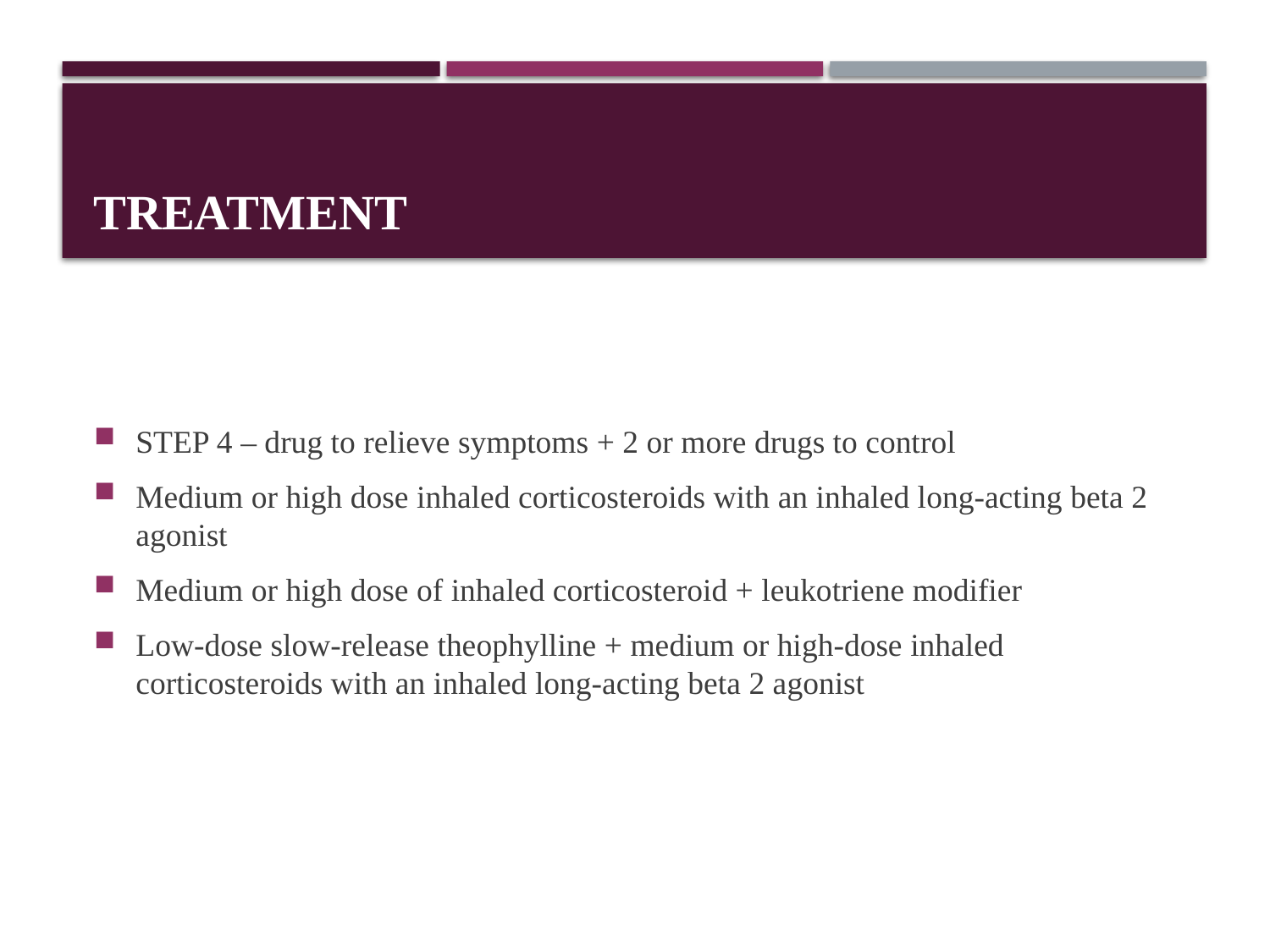

# TREATMENT
STEP 4 – drug to relieve symptoms + 2 or more drugs to control
Medium or high dose inhaled corticosteroids with an inhaled long-acting beta 2 agonist
Medium or high dose of inhaled corticosteroid + leukotriene modifier
Low-dose slow-release theophylline + medium or high-dose inhaled corticosteroids with an inhaled long-acting beta 2 agonist